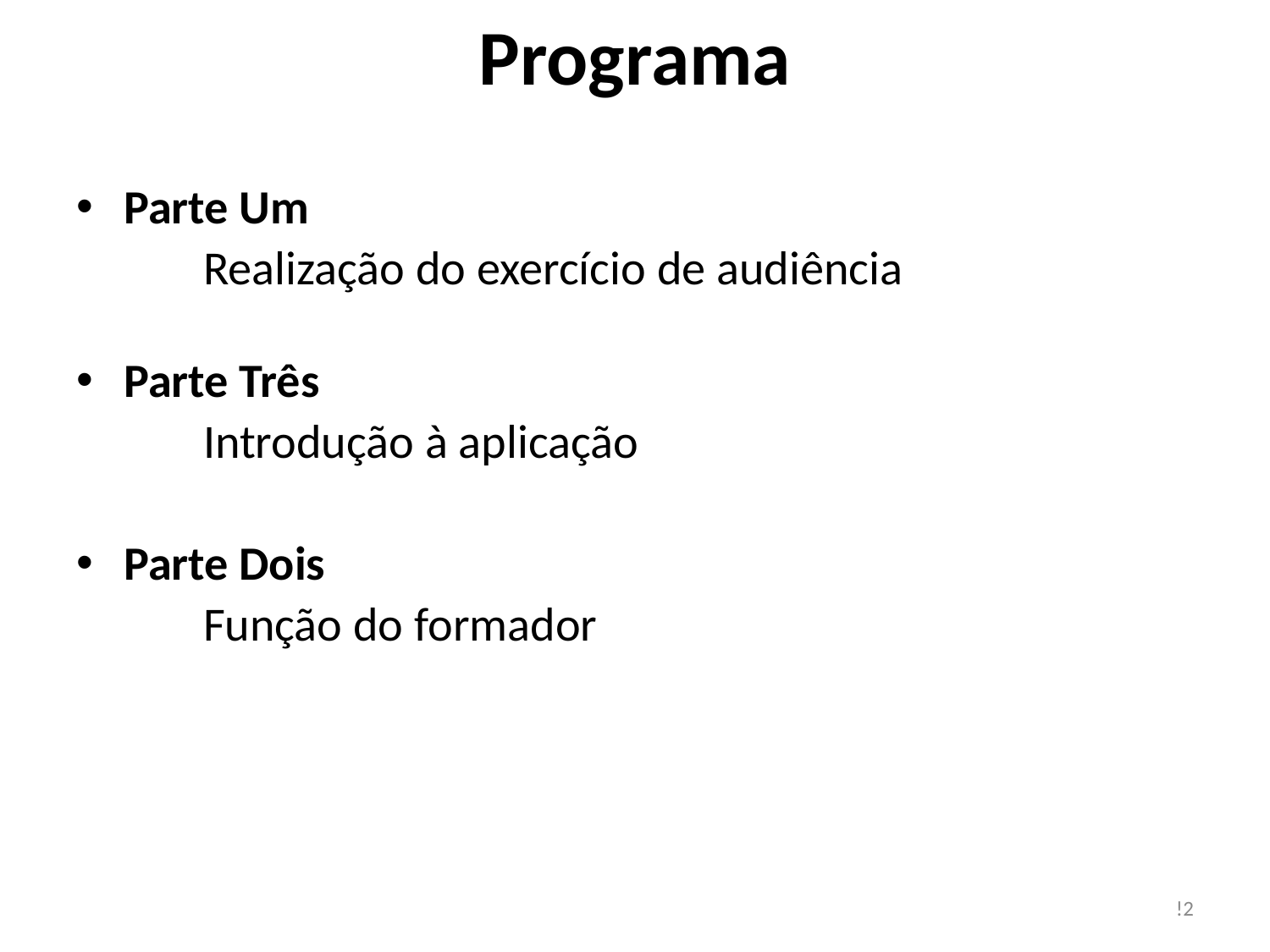

# Programa
Parte Um
	Realização do exercício de audiência
Parte Três
	Introdução à aplicação

Parte Dois
	Função do formador

!2